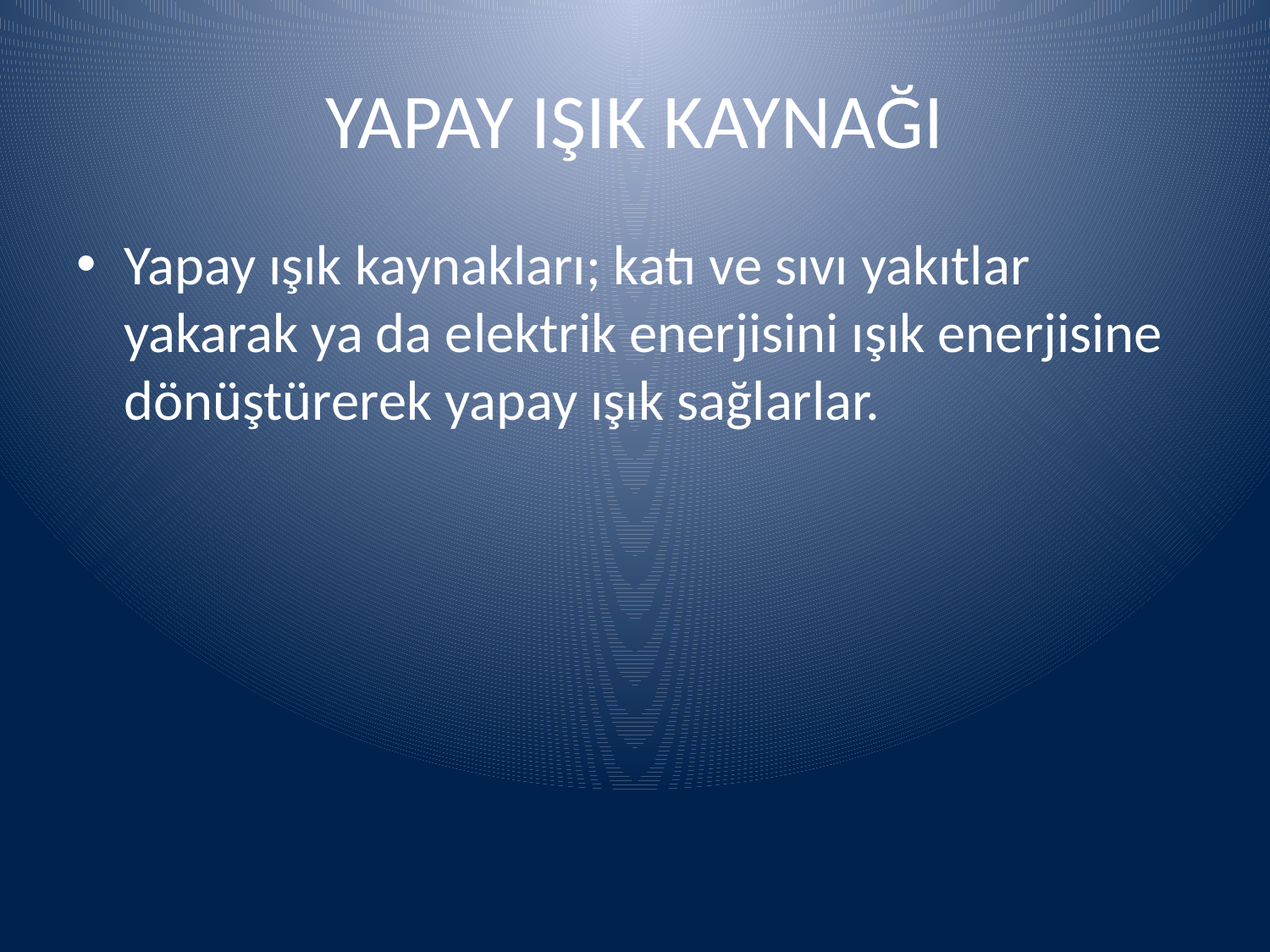

# YAPAY IŞIK KAYNAĞI
Yapay ışık kaynakları; katı ve sıvı yakıtlar yakarak ya da elektrik enerjisini ışık enerjisine dönüştürerek yapay ışık sağlarlar.